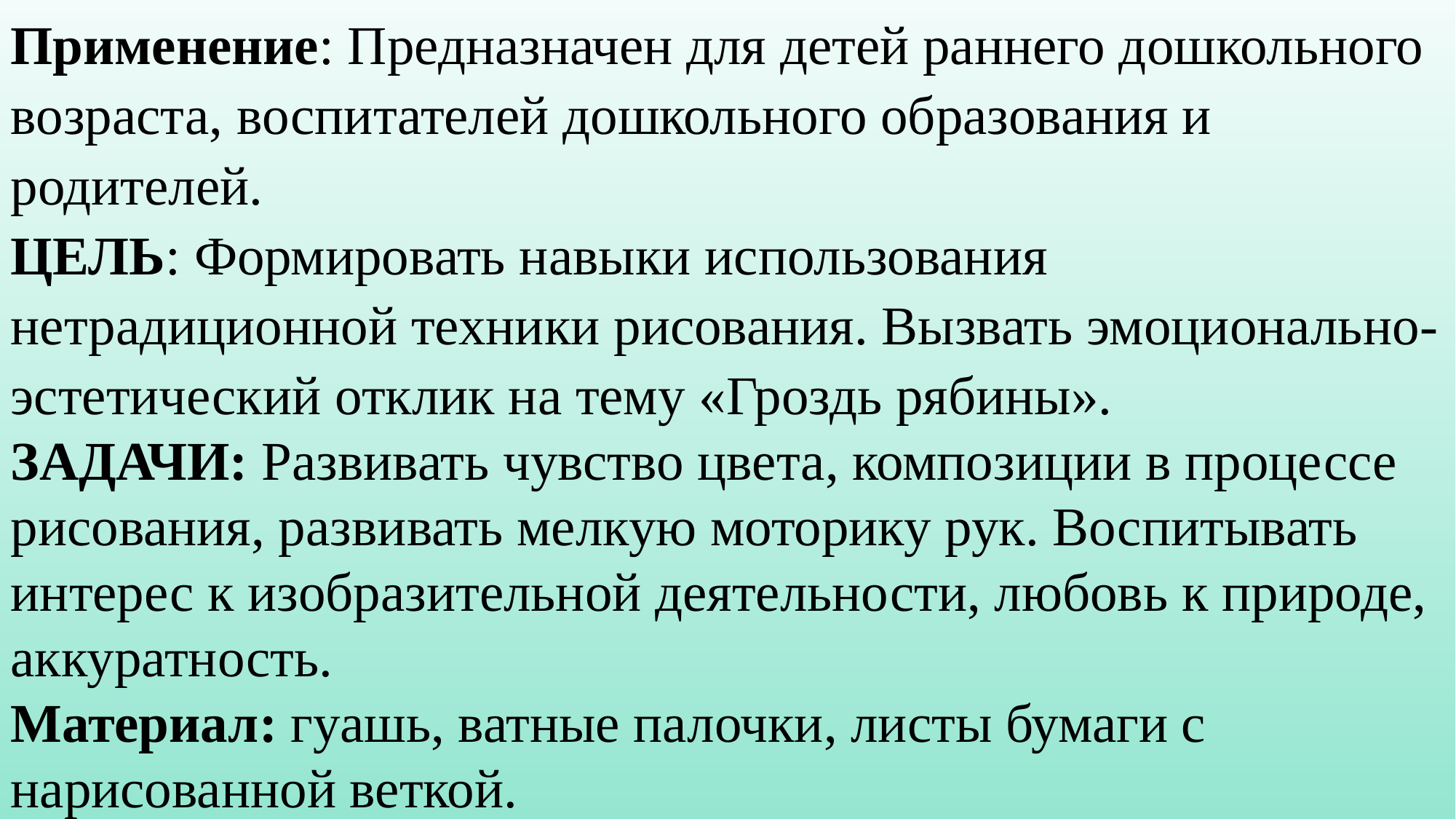

Применение: Предназначен для детей раннего дошкольного возраста, воспитателей дошкольного образования и родителей.
ЦЕЛЬ: Формировать навыки использования нетрадиционной техники рисования. Вызвать эмоционально-эстетический отклик на тему «Гроздь рябины».
ЗАДАЧИ: Развивать чувство цвета, композиции в процессе  рисования, развивать мелкую моторику рук. Воспитывать интерес к изобразительной деятельности, любовь к природе, аккуратность.
Материал: гуашь, ватные палочки, листы бумаги с нарисованной веткой.